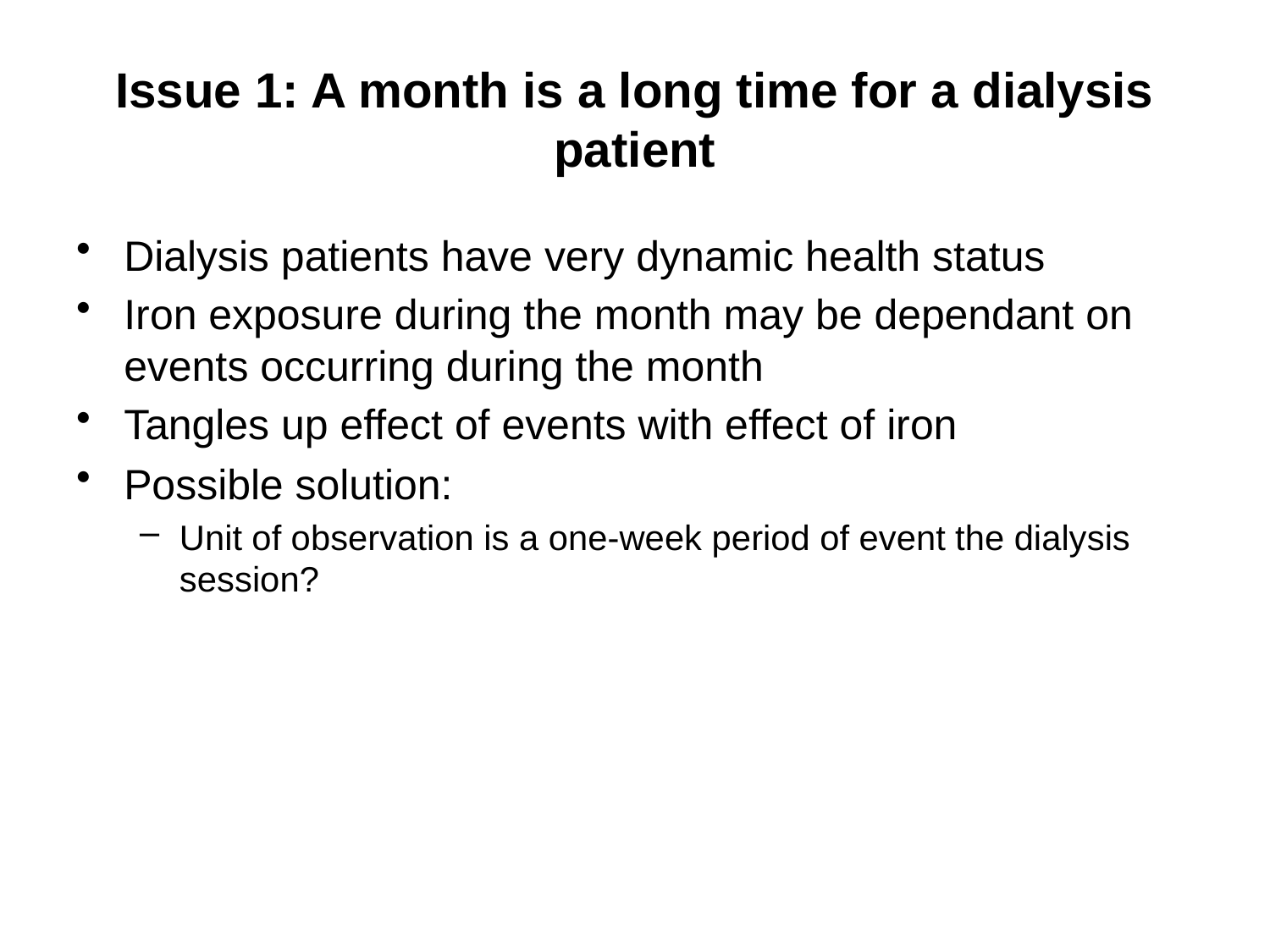

# Issue 1: A month is a long time for a dialysis patient
Dialysis patients have very dynamic health status
Iron exposure during the month may be dependant on events occurring during the month
Tangles up effect of events with effect of iron
Possible solution:
Unit of observation is a one-week period of event the dialysis session?